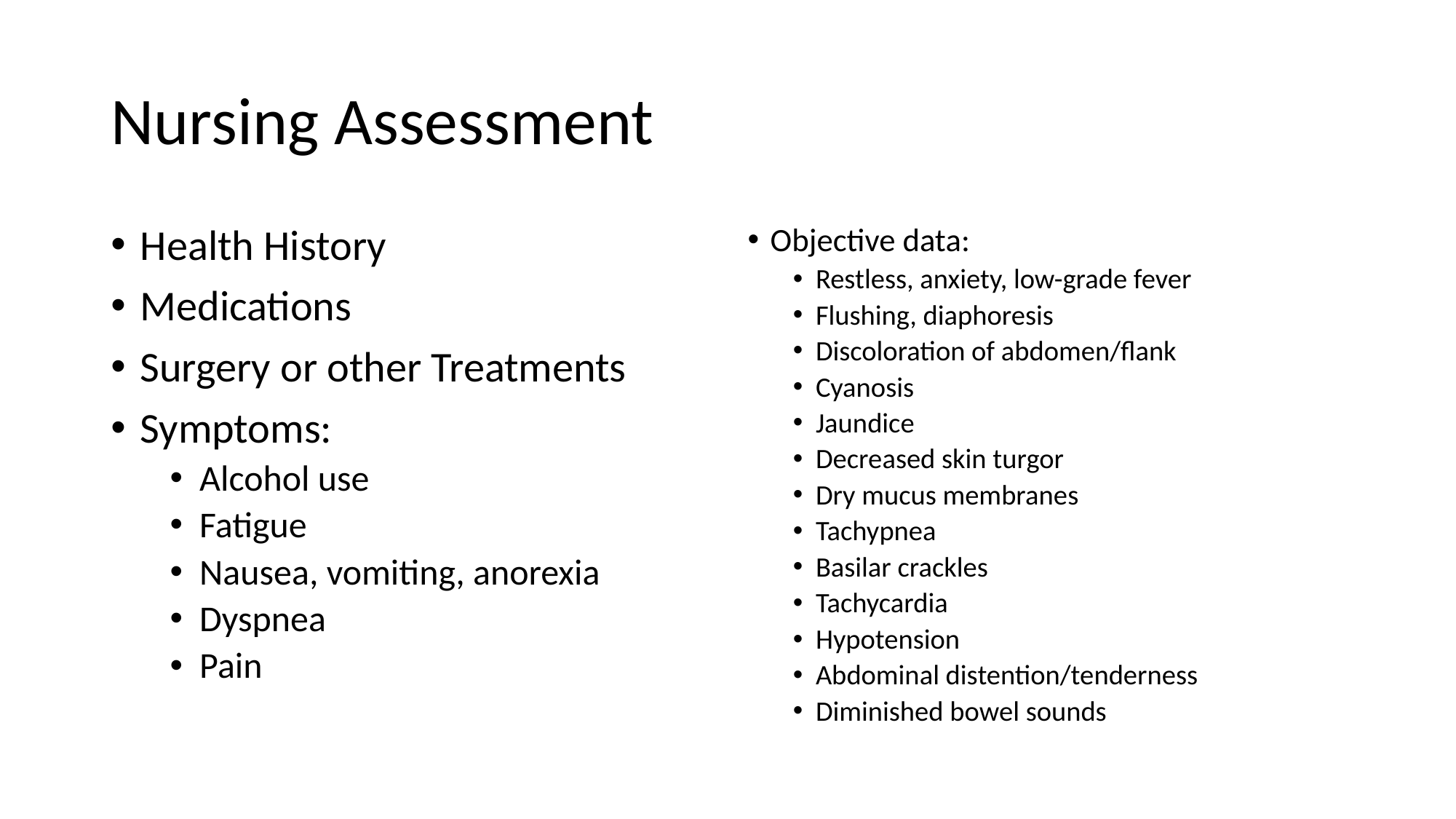

# Nursing Assessment
Health History
Medications
Surgery or other Treatments
Symptoms:
Alcohol use
Fatigue
Nausea, vomiting, anorexia
Dyspnea
Pain
Objective data:
Restless, anxiety, low-grade fever
Flushing, diaphoresis
Discoloration of abdomen/flank
Cyanosis
Jaundice
Decreased skin turgor
Dry mucus membranes
Tachypnea
Basilar crackles
Tachycardia
Hypotension
Abdominal distention/tenderness
Diminished bowel sounds